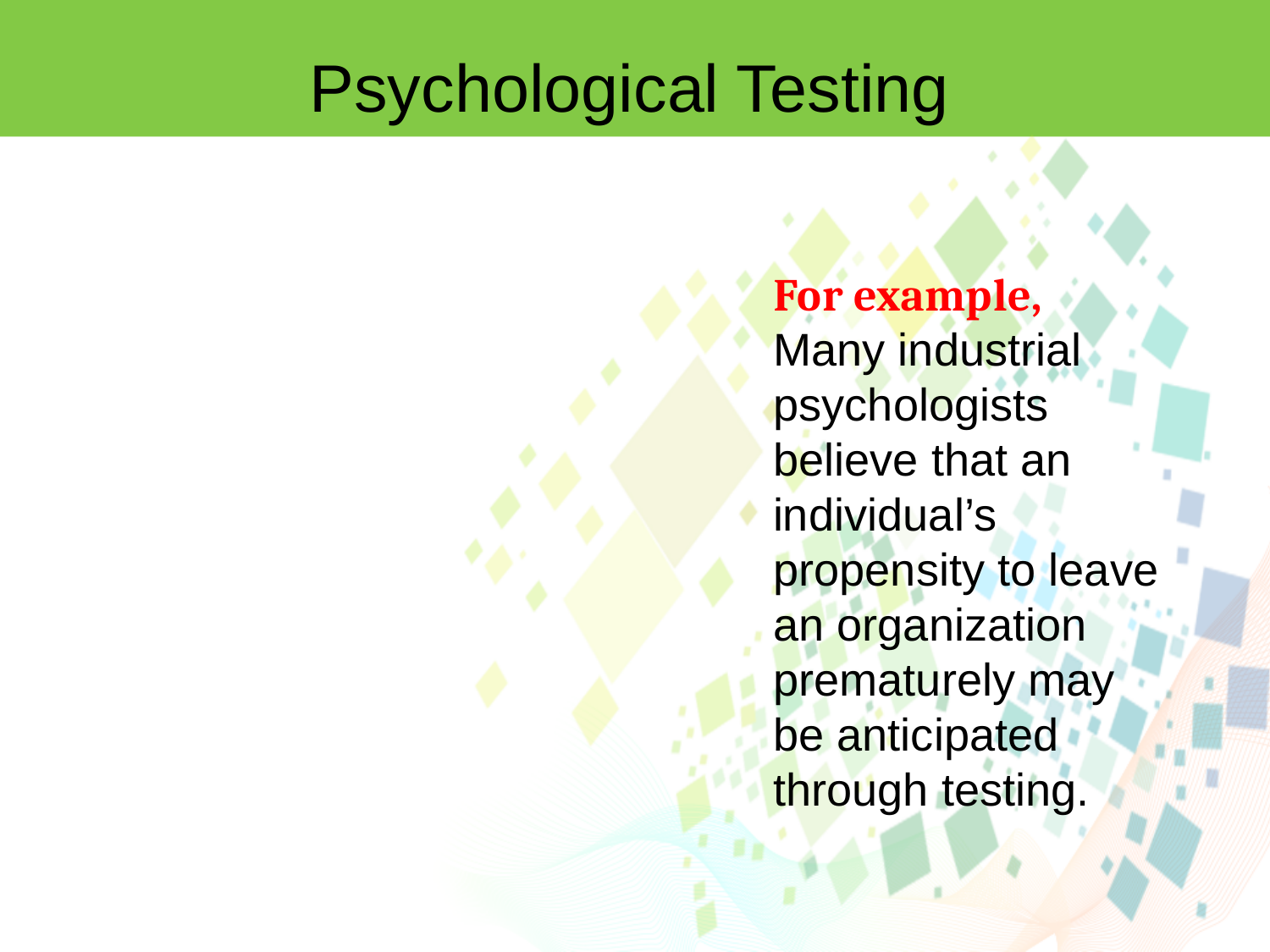

Psychological Testing
For example,
Many industrial psychologists believe that an individual’s propensity to leave an organization prematurely may be anticipated through testing.